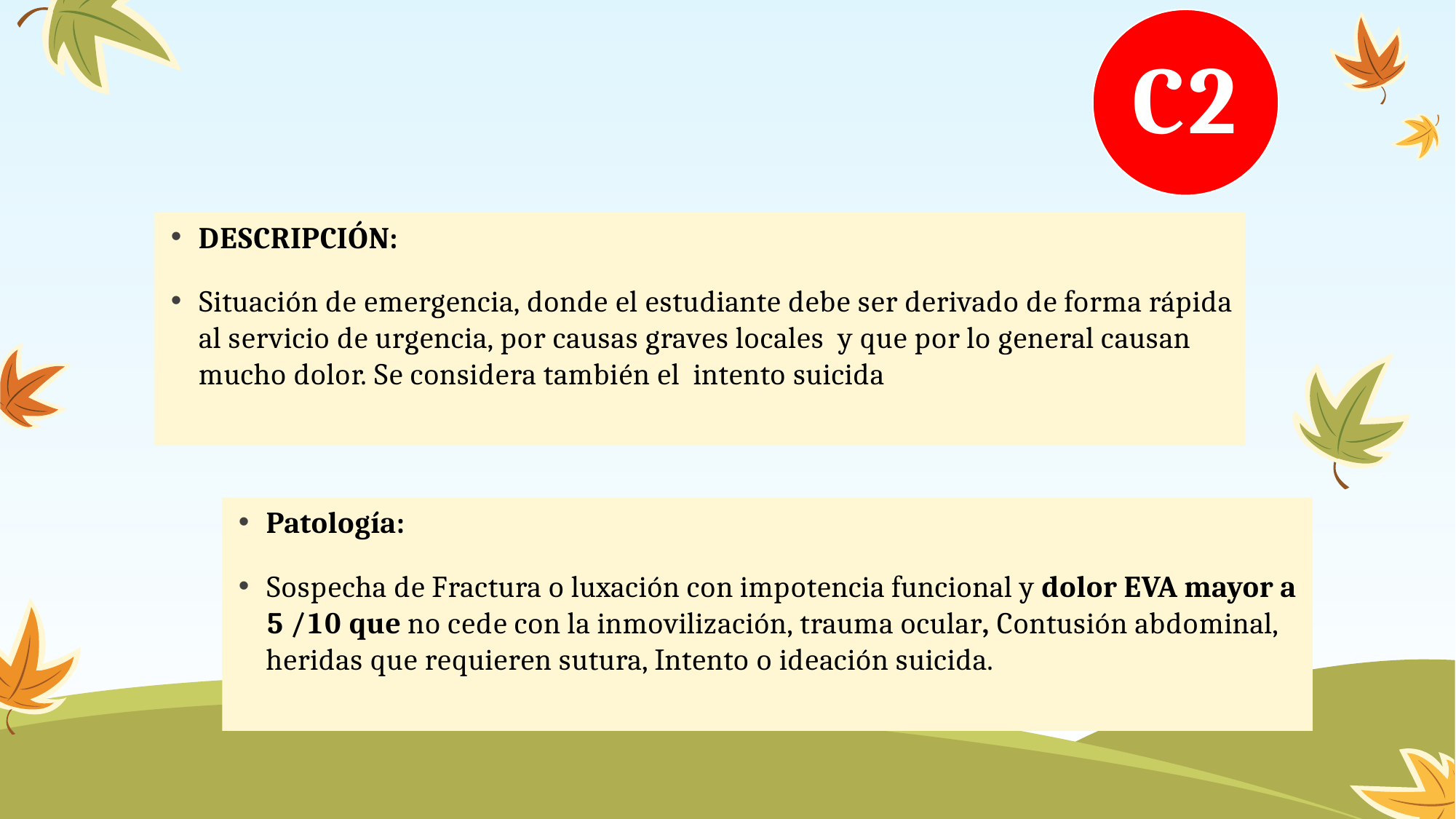

#

C2

DESCRIPCIÓN:
Situación de emergencia, donde el estudiante debe ser derivado de forma rápida al servicio de urgencia, por causas graves locales  y que por lo general causan mucho dolor. Se considera también el  intento suicida
Patología:
Sospecha de Fractura o luxación con impotencia funcional y dolor EVA mayor a 5 /10 que no cede con la inmovilización, trauma ocular, Contusión abdominal, heridas que requieren sutura, Intento o ideación suicida.